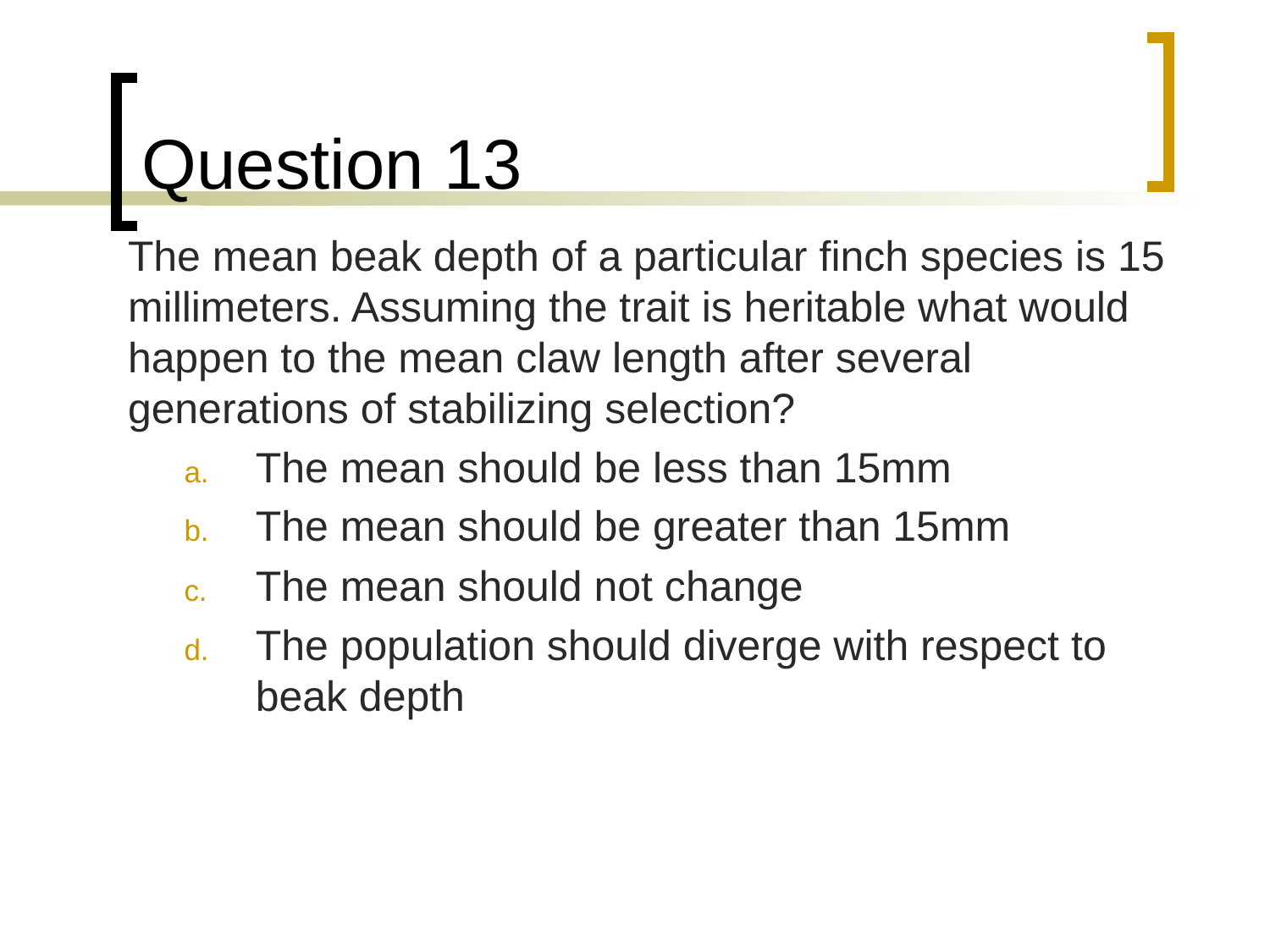

# Question 13
	The mean beak depth of a particular finch species is 15 millimeters. Assuming the trait is heritable what would happen to the mean claw length after several generations of stabilizing selection?
The mean should be less than 15mm
The mean should be greater than 15mm
The mean should not change
The population should diverge with respect to beak depth